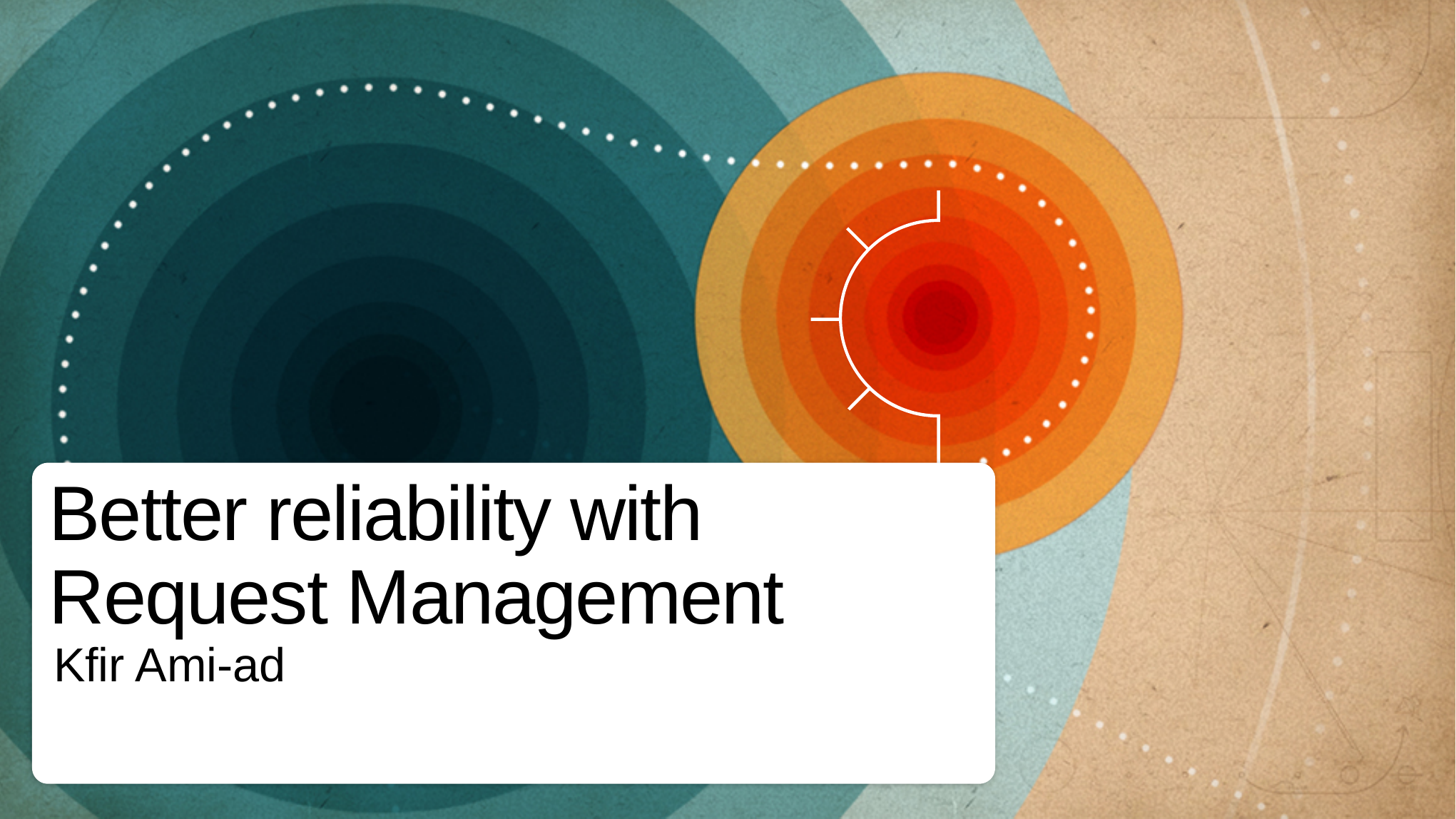

# Better reliability with Request Management
Kfir Ami-ad